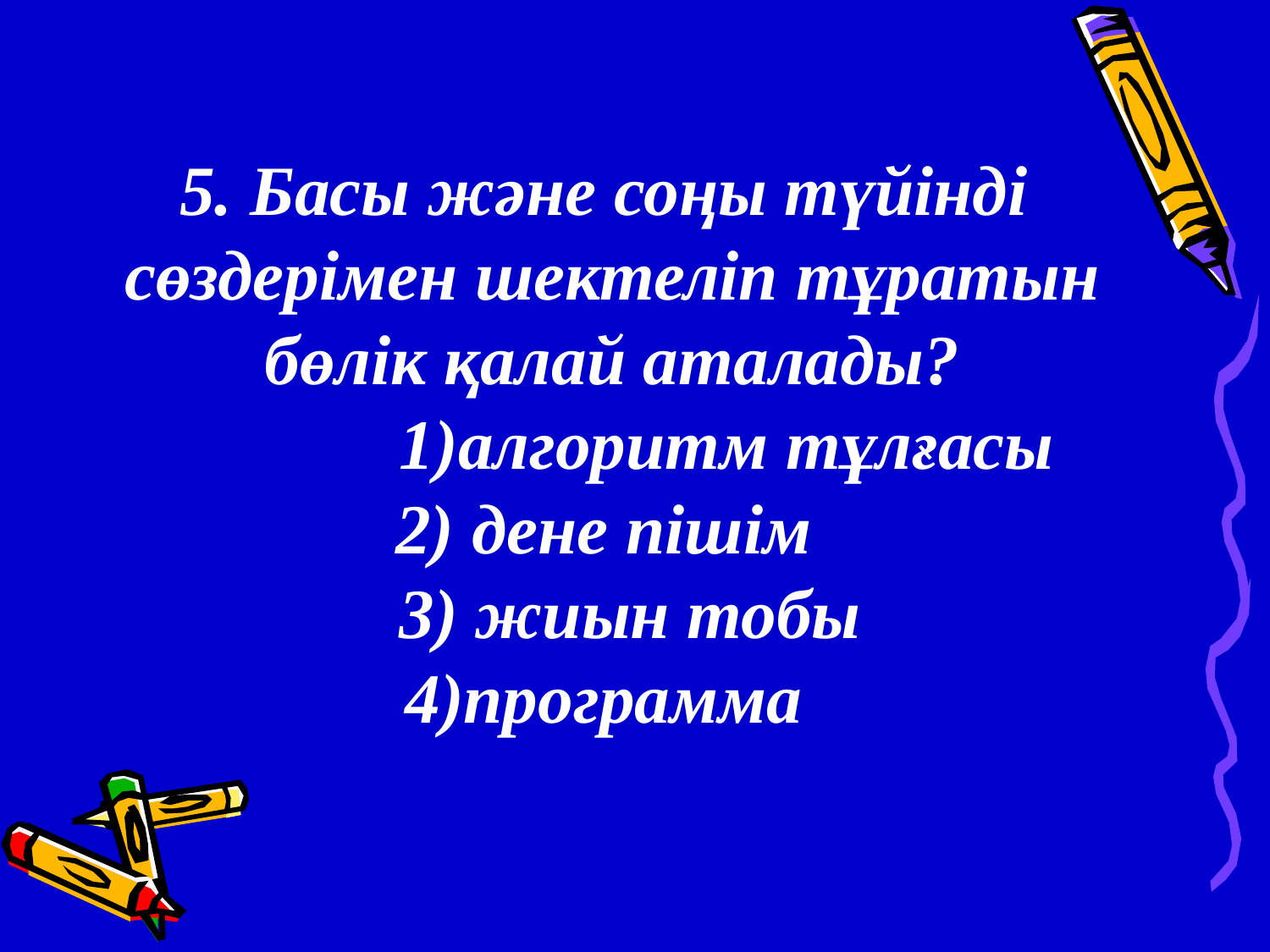

5. Басы және соңы түйінді
 сөздерімен шектеліп тұратын
 бөлік қалай аталады?
              1)алгоритм тұлғасы
2) дене пішім
   3) жиын тобы
4)программа